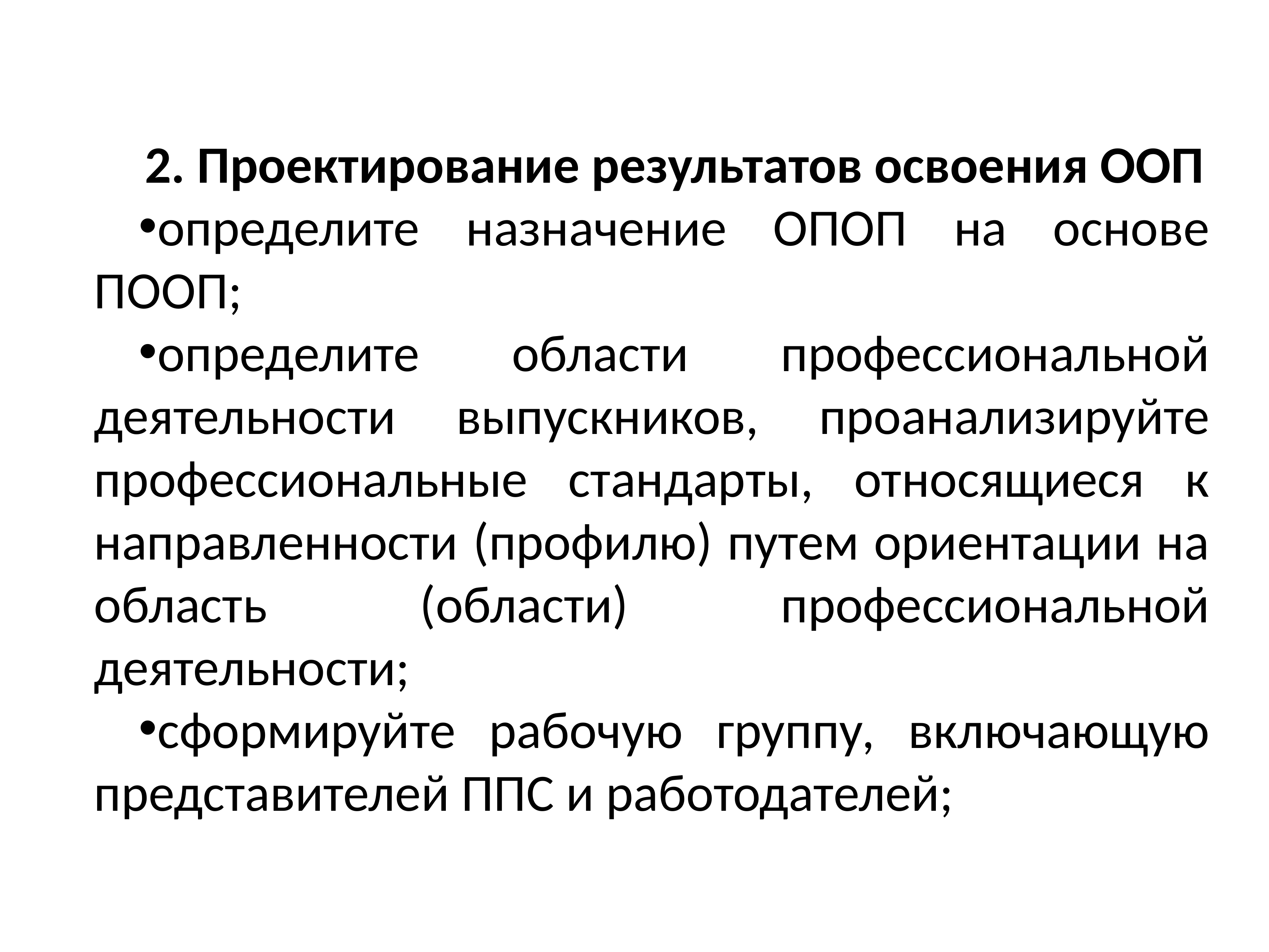

2. Проектирование результатов освоения ООП
определите назначение ОПОП на основе ПООП;
определите области профессиональной деятельности выпускников, проанализируйте профессиональные стандарты, относящиеся к направленности (профилю) путем ориентации на область (области) профессиональной деятельности;
сформируйте рабочую группу, включающую представителей ППС и работодателей;